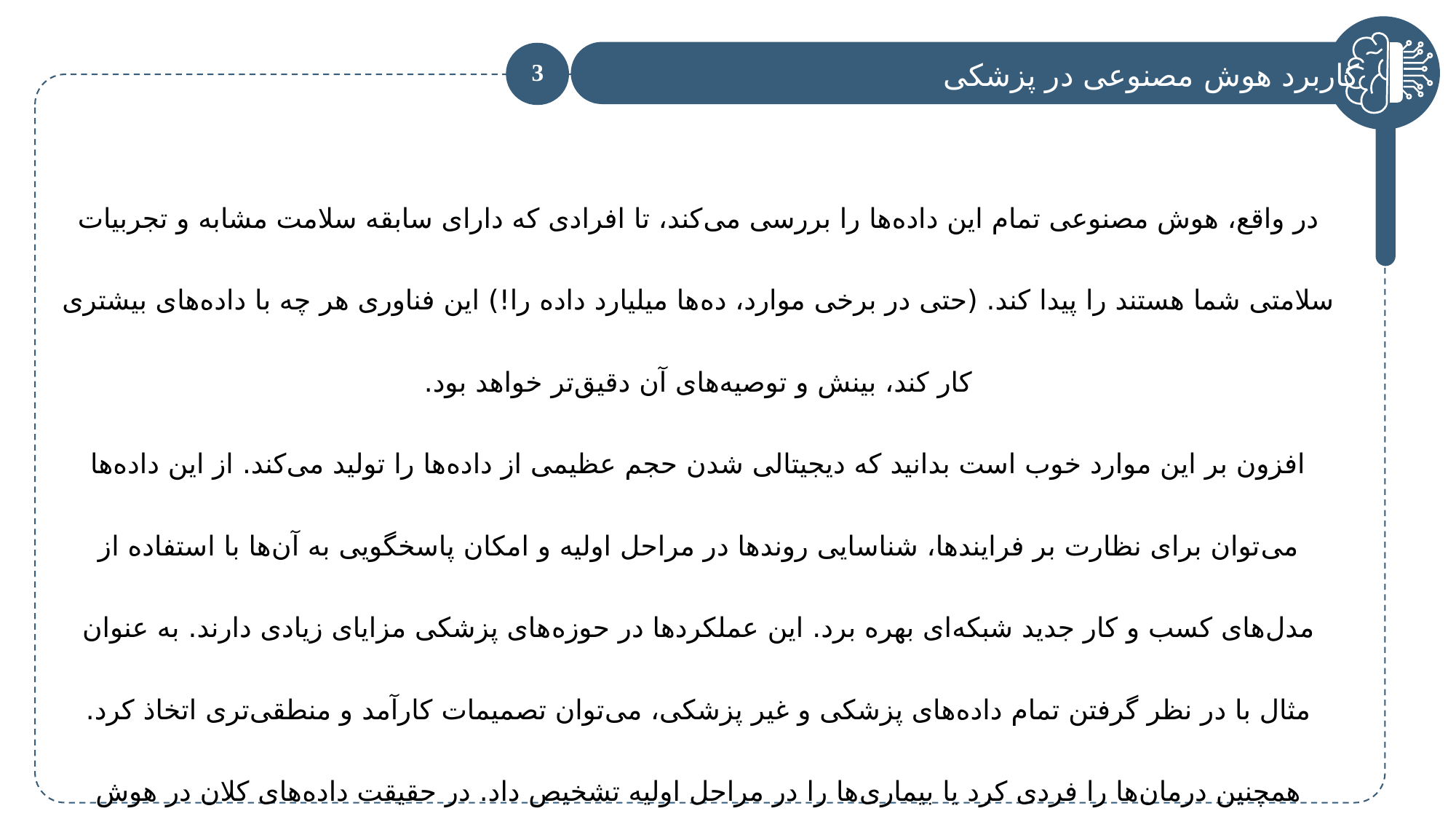

کاربرد هوش مصنوعی در پزشکی
در واقع، هوش مصنوعی تمام این داده‌ها را بررسی می‌کند، تا افرادی که دارای سابقه سلامت مشابه و تجربیات سلامتی شما هستند را پیدا کند. (حتی در برخی موارد، ده‌ها میلیارد داده را!) این فناوری هر چه با داده‌ها‌ی بیشتری کار کند، بینش و توصیه‌های آن دقیق‌تر خواهد بود.
افزون بر این موارد خوب است بدانید که دیجیتالی شدن حجم عظیمی از داده‌ها را تولید می‌کند. از این داده‌ها می‌توان برای نظارت بر فرایندها، شناسایی روندها در مراحل اولیه و امکان پاسخگویی به آن‌ها با استفاده از مدل‌های کسب و کار جدید شبکه‌ای بهره برد. این عملکردها در حوزه‌های پزشکی مزایای زیادی دارند. به عنوان مثال با در نظر گرفتن تمام داده‌های پزشکی و غیر پزشکی، می‌توان تصمیمات کارآمد و منطقی‌تری اتخاذ کرد. همچنین درمان‌ها را فردی کرد یا بیماری‌ها را در مراحل اولیه تشخیص داد. در حقیقت داده‌های کلان در هوش مصنوعی کلیدواژه‌های مهم در آینده پزشکی هستند. هوش مصنوعی می‌تواند حجم زیادی از داده‌ها را در مدت زمان بسیار کوتاهی و سریع‌تر از انسان‌ها ترکیب و تجزیه و تحلیل کند.